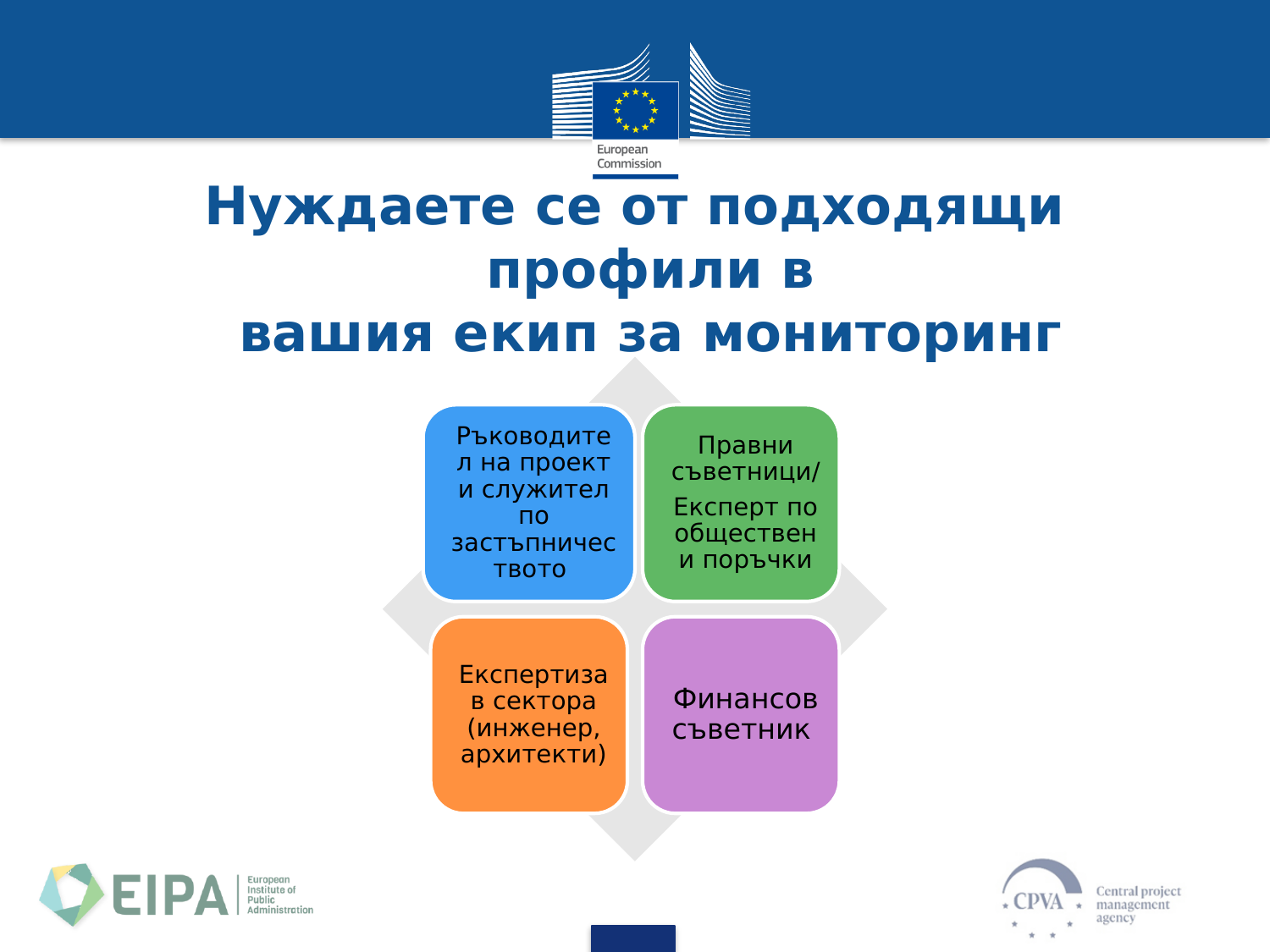

# Нуждаете се от подходящи профили в вашия екип за мониторинг
Ръководител на проект и служител по застъпничеството
Правни съветници/
Експерт по обществени поръчки
Експертиза в сектора (инженер, архитекти)
Финансов съветник